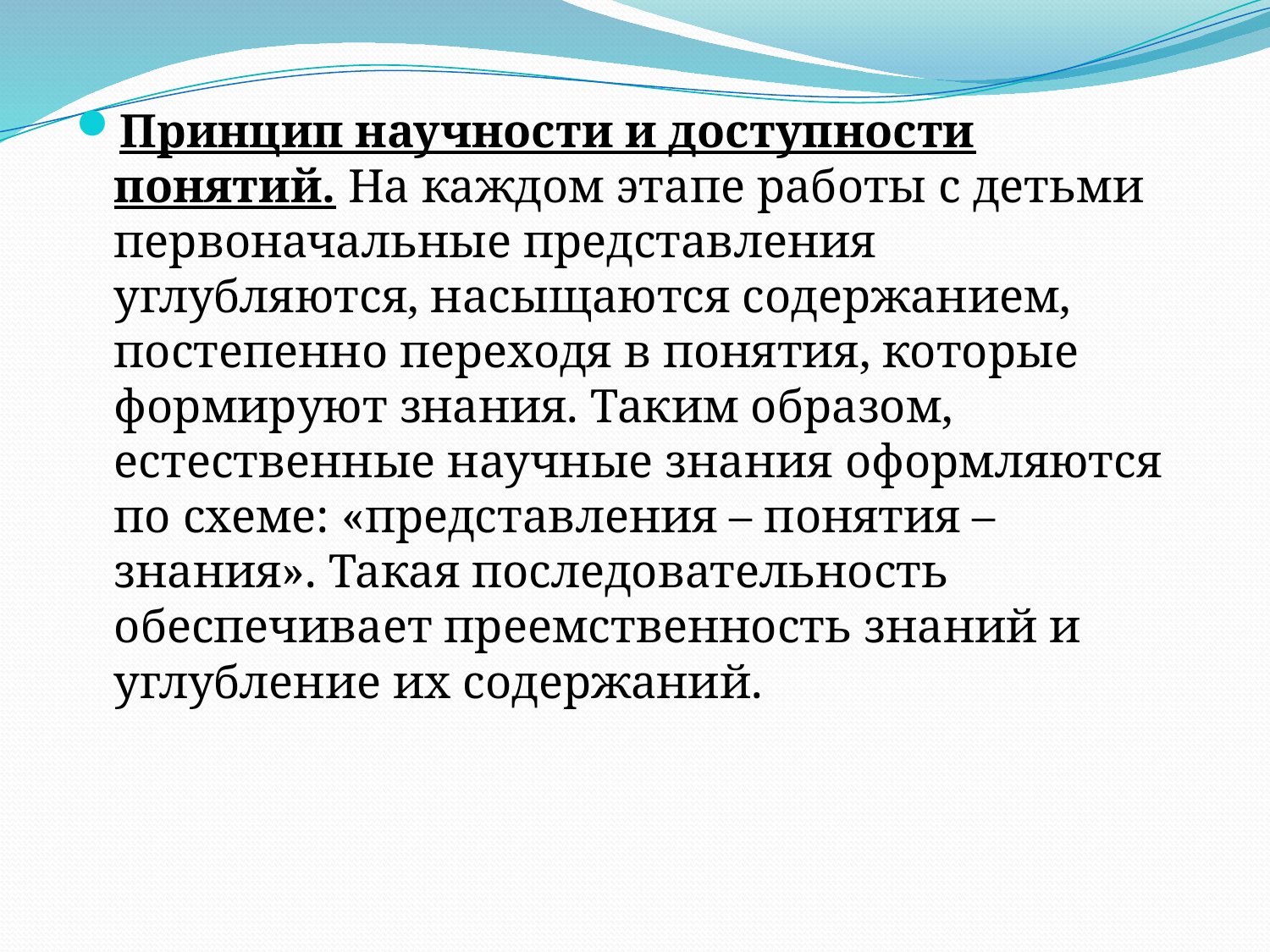

#
Принцип научности и доступности понятий. На каждом этапе работы с детьми первоначальные представления углубляются, насыщаются содержанием, постепенно переходя в понятия, которые формируют знания. Таким образом, естественные научные знания оформляются по схеме: «представления – понятия – знания». Такая последовательность обеспечивает преемственность знаний и углубление их содержаний.